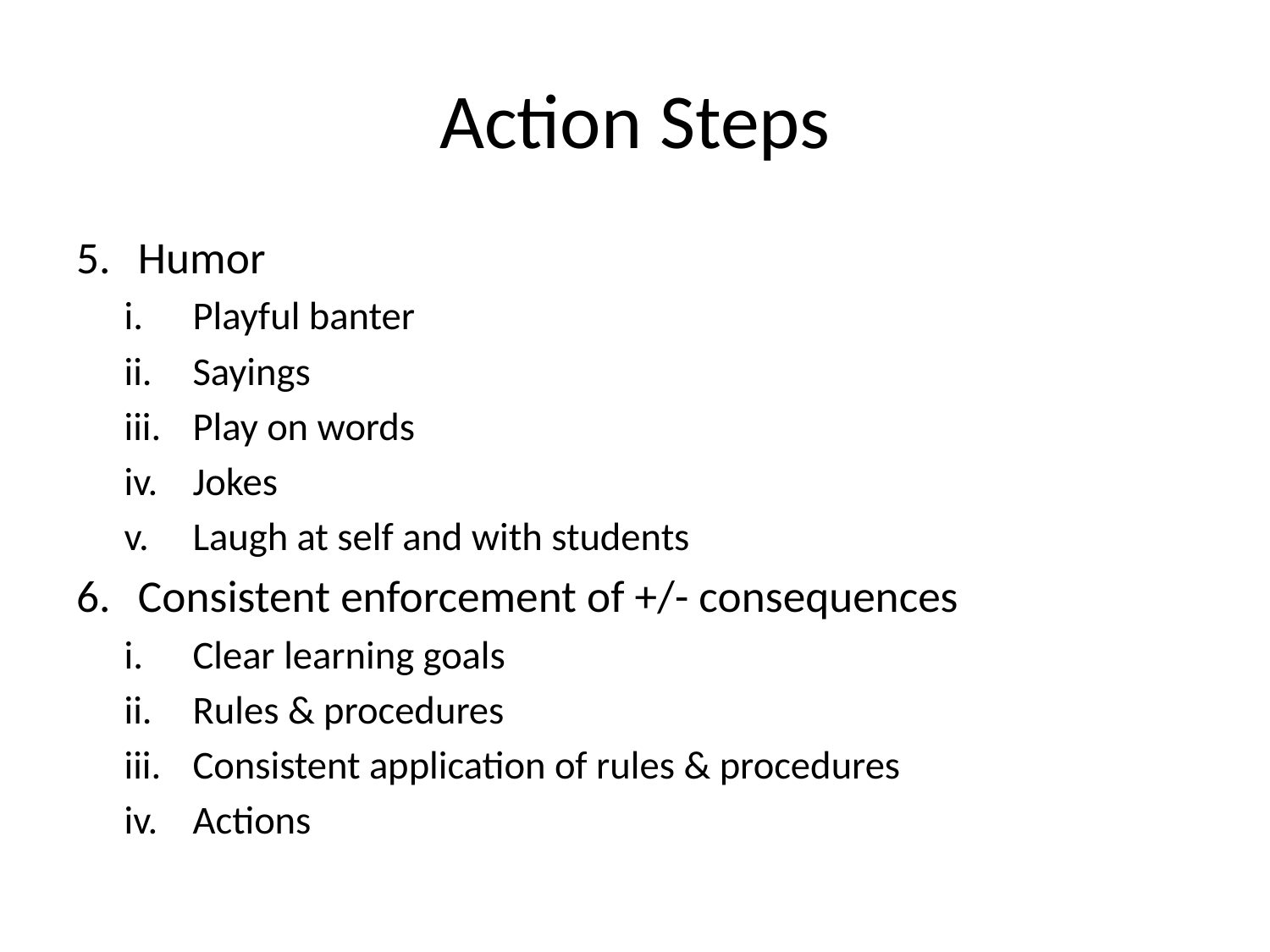

# Action Steps
Humor
Playful banter
Sayings
Play on words
Jokes
Laugh at self and with students
Consistent enforcement of +/- consequences
Clear learning goals
Rules & procedures
Consistent application of rules & procedures
Actions